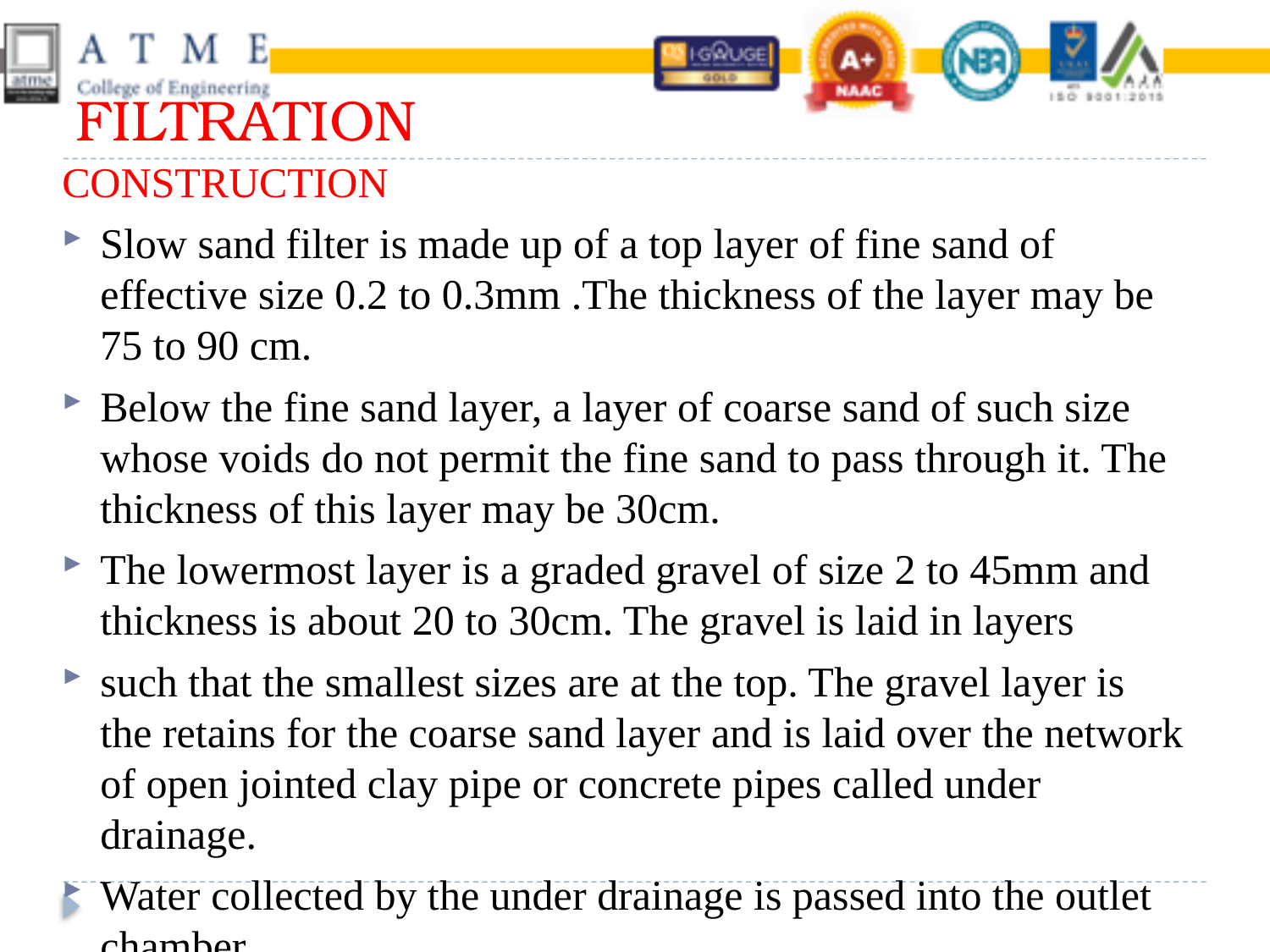

# FILTRATION
CONSTRUCTION
Slow sand filter is made up of a top layer of fine sand of effective size 0.2 to 0.3mm .The thickness of the layer may be 75 to 90 cm.
Below the fine sand layer, a layer of coarse sand of such size whose voids do not permit the fine sand to pass through it. The thickness of this layer may be 30cm.
The lowermost layer is a graded gravel of size 2 to 45mm and thickness is about 20 to 30cm. The gravel is laid in layers
such that the smallest sizes are at the top. The gravel layer is the retains for the coarse sand layer and is laid over the network of open jointed clay pipe or concrete pipes called under drainage.
Water collected by the under drainage is passed into the outlet chamber.